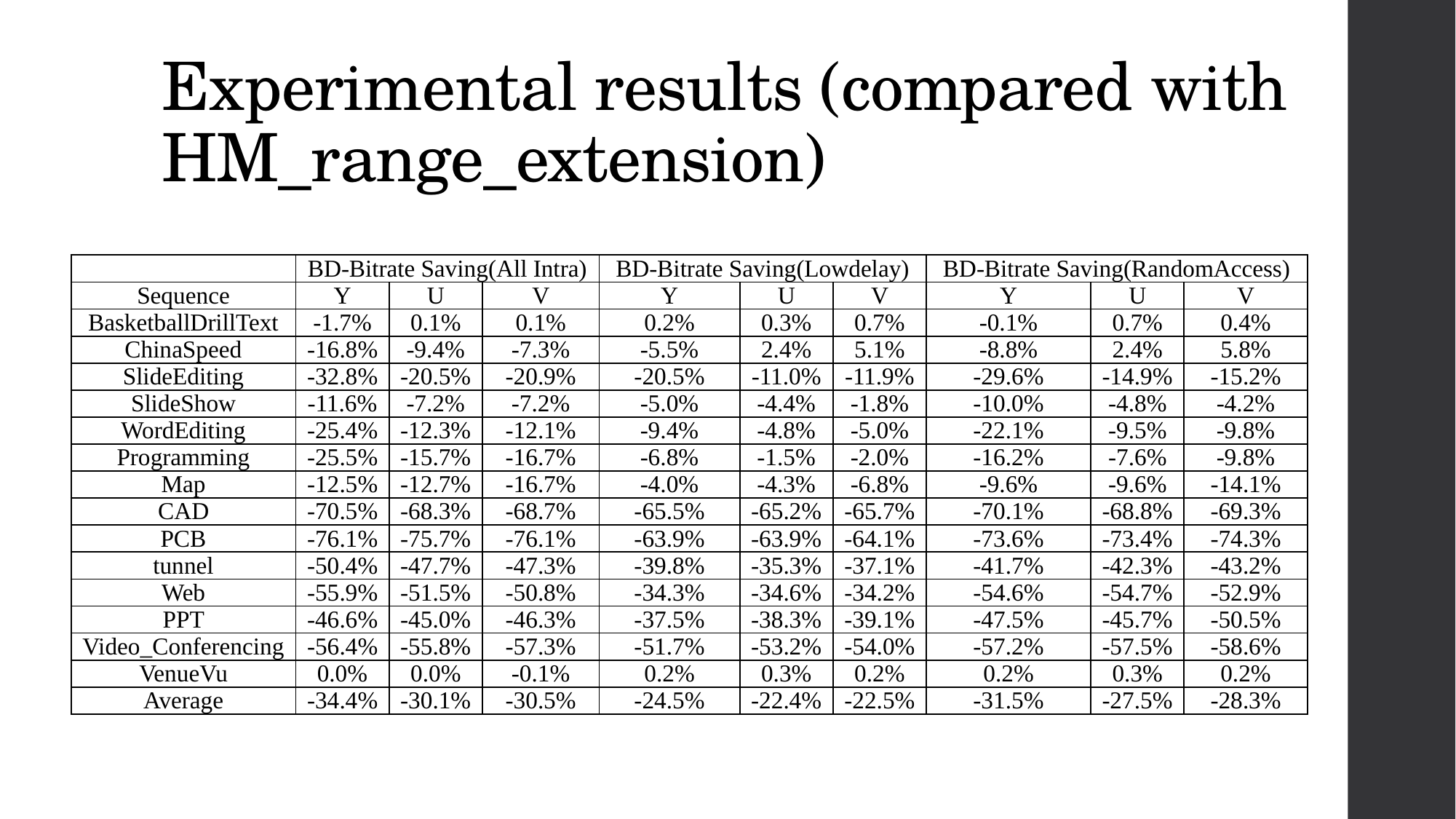

# Experimental results (compared with HM_range_extension)
|  | BD-Bitrate Saving(All Intra) |  |  | BD-Bitrate Saving(Lowdelay) |  |  | BD-Bitrate Saving(RandomAccess) |  |  |
| --- | --- | --- | --- | --- | --- | --- | --- | --- | --- |
| Sequence | Y | U | V | Y | U | V | Y | U | V |
| BasketballDrillText | -1.7% | 0.1% | 0.1% | 0.2% | 0.3% | 0.7% | -0.1% | 0.7% | 0.4% |
| ChinaSpeed | -16.8% | -9.4% | -7.3% | -5.5% | 2.4% | 5.1% | -8.8% | 2.4% | 5.8% |
| SlideEditing | -32.8% | -20.5% | -20.9% | -20.5% | -11.0% | -11.9% | -29.6% | -14.9% | -15.2% |
| SlideShow | -11.6% | -7.2% | -7.2% | -5.0% | -4.4% | -1.8% | -10.0% | -4.8% | -4.2% |
| WordEditing | -25.4% | -12.3% | -12.1% | -9.4% | -4.8% | -5.0% | -22.1% | -9.5% | -9.8% |
| Programming | -25.5% | -15.7% | -16.7% | -6.8% | -1.5% | -2.0% | -16.2% | -7.6% | -9.8% |
| Map | -12.5% | -12.7% | -16.7% | -4.0% | -4.3% | -6.8% | -9.6% | -9.6% | -14.1% |
| CAD | -70.5% | -68.3% | -68.7% | -65.5% | -65.2% | -65.7% | -70.1% | -68.8% | -69.3% |
| PCB | -76.1% | -75.7% | -76.1% | -63.9% | -63.9% | -64.1% | -73.6% | -73.4% | -74.3% |
| tunnel | -50.4% | -47.7% | -47.3% | -39.8% | -35.3% | -37.1% | -41.7% | -42.3% | -43.2% |
| Web | -55.9% | -51.5% | -50.8% | -34.3% | -34.6% | -34.2% | -54.6% | -54.7% | -52.9% |
| PPT | -46.6% | -45.0% | -46.3% | -37.5% | -38.3% | -39.1% | -47.5% | -45.7% | -50.5% |
| Video\_Conferencing | -56.4% | -55.8% | -57.3% | -51.7% | -53.2% | -54.0% | -57.2% | -57.5% | -58.6% |
| VenueVu | 0.0% | 0.0% | -0.1% | 0.2% | 0.3% | 0.2% | 0.2% | 0.3% | 0.2% |
| Average | -34.4% | -30.1% | -30.5% | -24.5% | -22.4% | -22.5% | -31.5% | -27.5% | -28.3% |